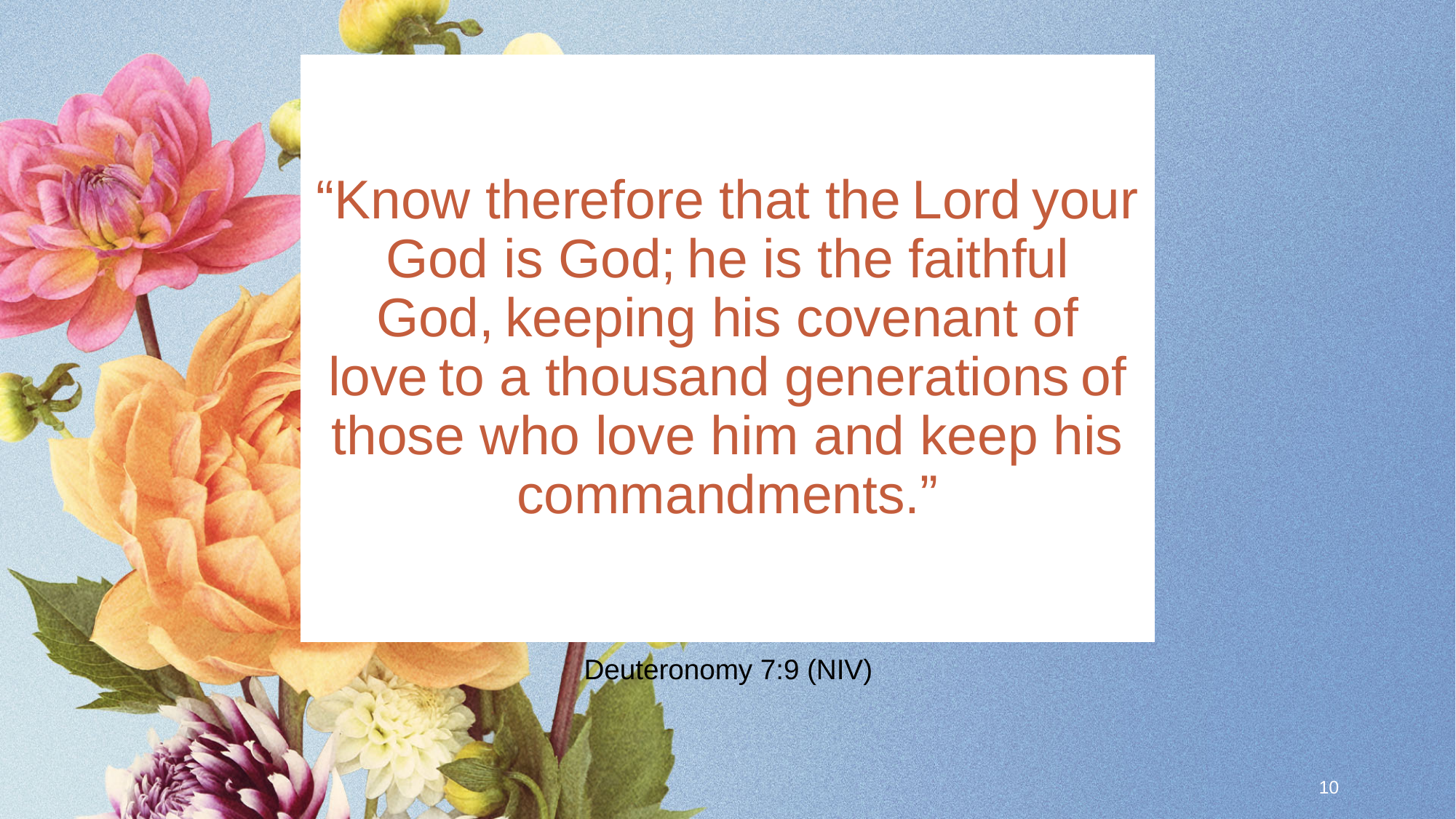

“Know therefore that the Lord your God is God; he is the faithful God, keeping his covenant of love to a thousand generations of those who love him and keep his commandments.”
Deuteronomy 7:9 (NIV)
10